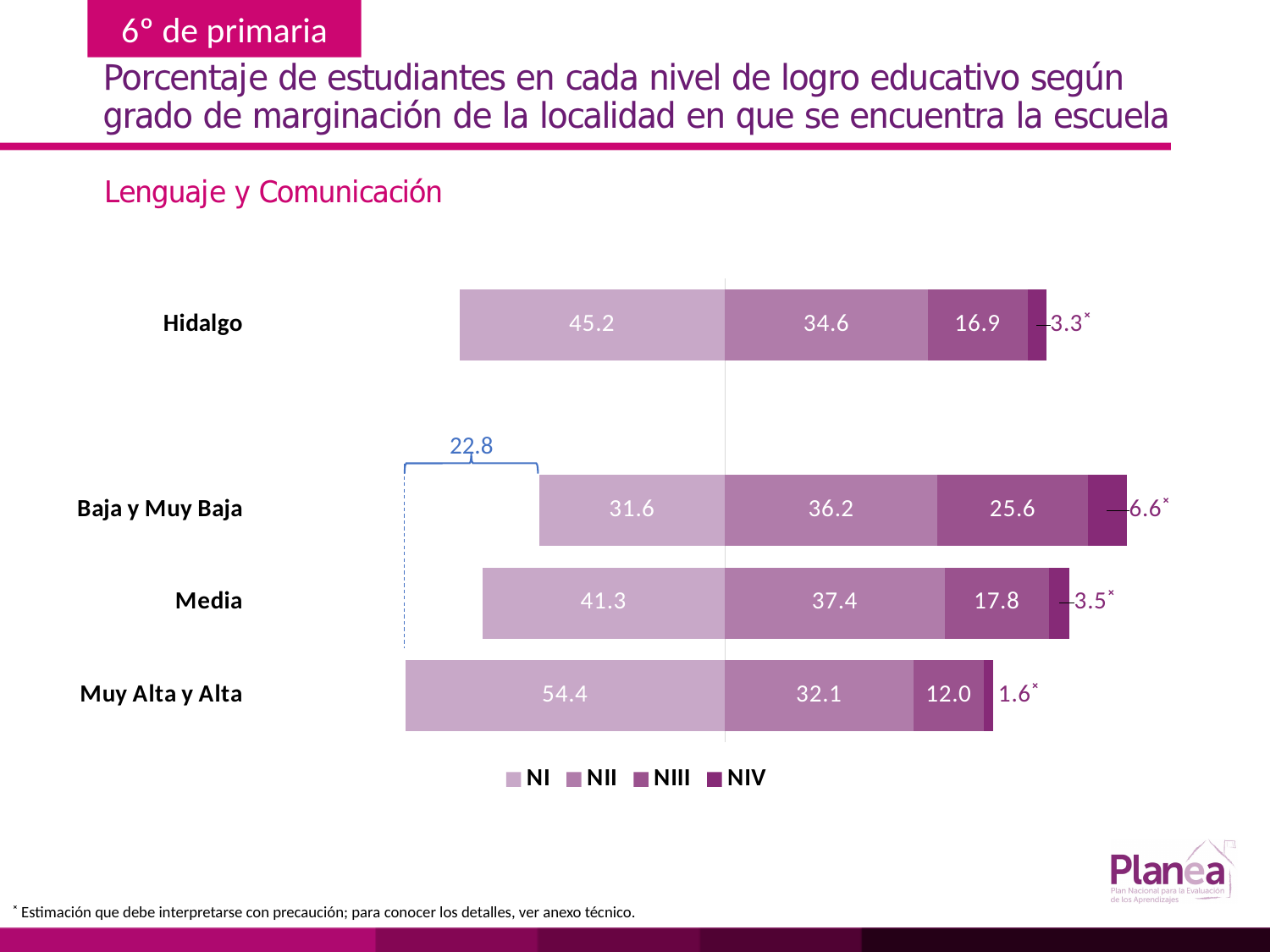

# Porcentaje de estudiantes en cada nivel de logro educativo según grado de marginación de la localidad en que se encuentra la escuela

Lenguaje y Comunicación

### Chart

| Category |  |  |  |  |
|---|---|---|---|---|
| Muy Alta y Alta | -54.4 | 32.1 | 12.0 | 1.6 |
| Media | -41.3 | 37.4 | 17.8 | 3.5 |
| Baja y Muy Baja | -31.6 | 36.2 | 25.6 | 6.6 |
|  | None | None | None | None |
| Hidalgo | -45.2 | 34.6 | 16.9 | 3.3 |
22.8
˟ Estimación que debe interpretarse con precaución; para conocer los detalles, ver anexo técnico.